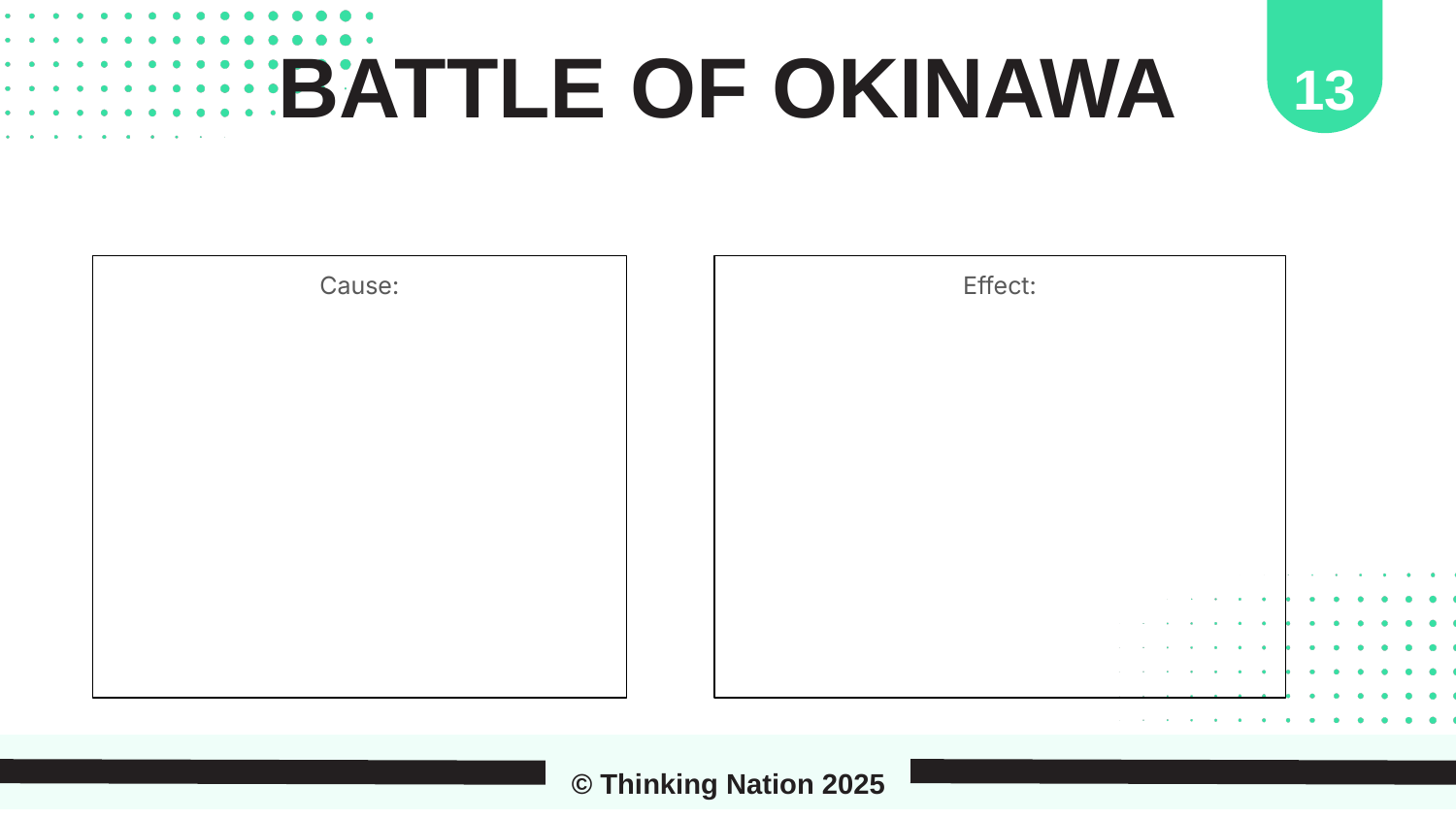

13
BATTLE OF OKINAWA
Cause:

Effect:

© Thinking Nation 2025